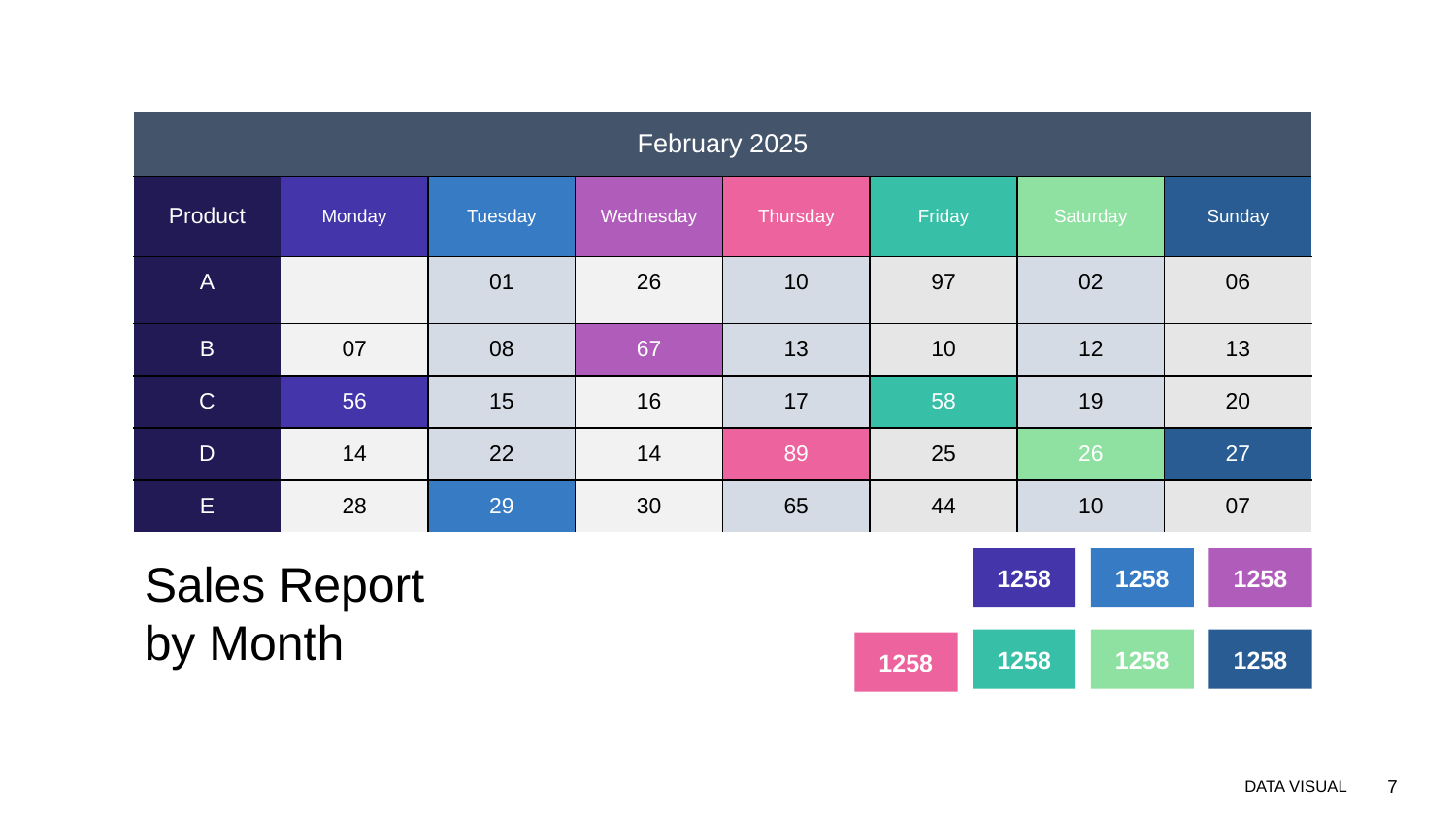

| February 2025 |  |  |  |  |  |  |  |
| --- | --- | --- | --- | --- | --- | --- | --- |
| Product | Monday | Tuesday | Wednesday | Thursday | Friday | Saturday | Sunday |
| A |  | 01 | 26 | 10 | 97 | 02 | 06 |
| B | 07 | 08 | 67 | 13 | 10 | 12 | 13 |
| C | 56 | 15 | 16 | 17 | 58 | 19 | 20 |
| D | 14 | 22 | 14 | 89 | 25 | 26 | 27 |
| E | 28 | 29 | 30 | 65 | 44 | 10 | 07 |
Sales Report by Month
1258
1258
1258
1258
1258
1258
1258